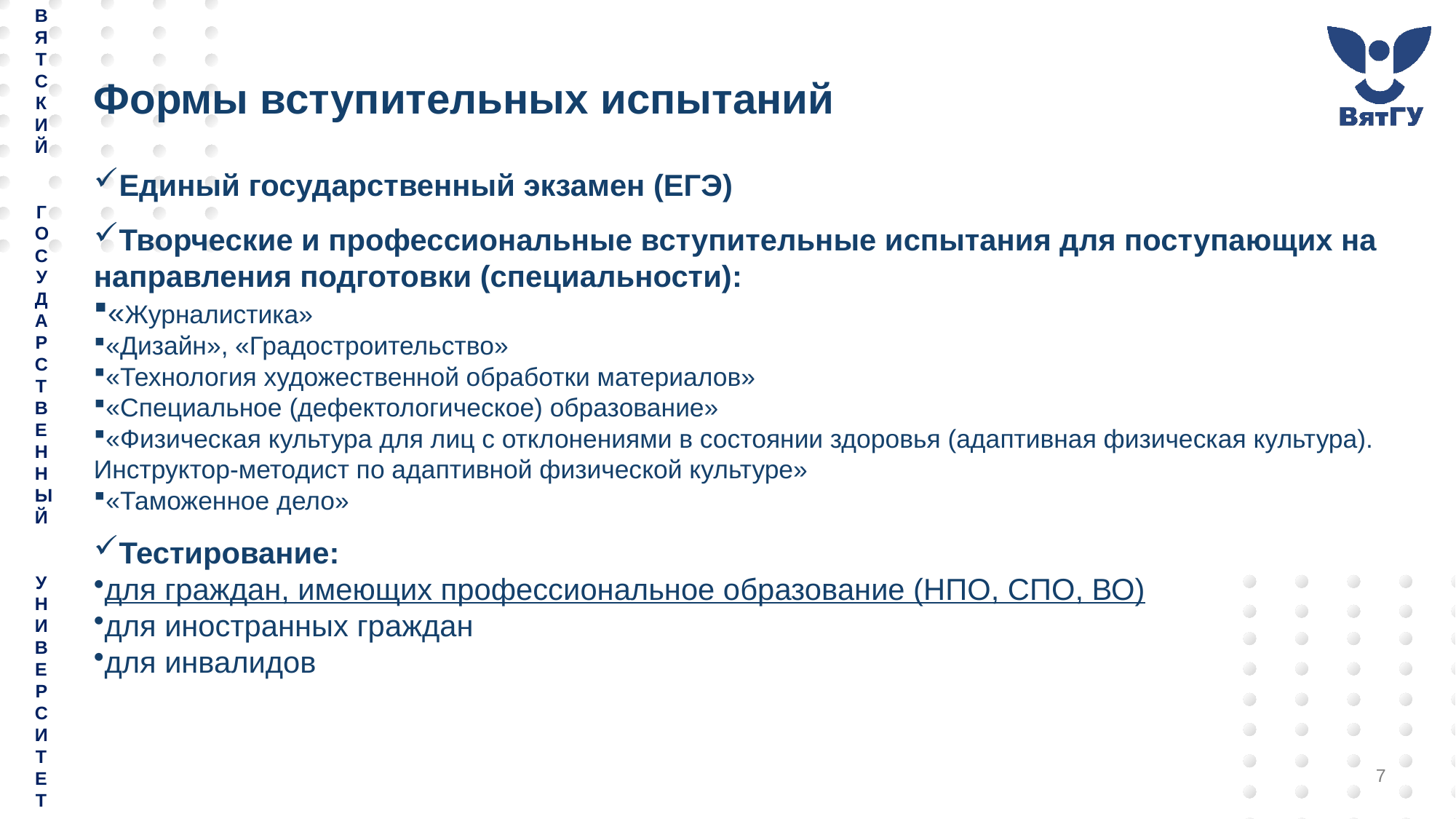

# Формы вступительных испытаний
Единый государственный экзамен (ЕГЭ)
Творческие и профессиональные вступительные испытания для поступающих на направления подготовки (специальности):
«Журналистика»
«Дизайн», «Градостроительство»
«Технология художественной обработки материалов»
«Специальное (дефектологическое) образование»
«Физическая культура для лиц с отклонениями в состоянии здоровья (адаптивная физическая культура). Инструктор-методист по адаптивной физической культуре»
«Таможенное дело»
Тестирование:
для граждан, имеющих профессиональное образование (НПО, СПО, ВО)
для иностранных граждан
для инвалидов
7